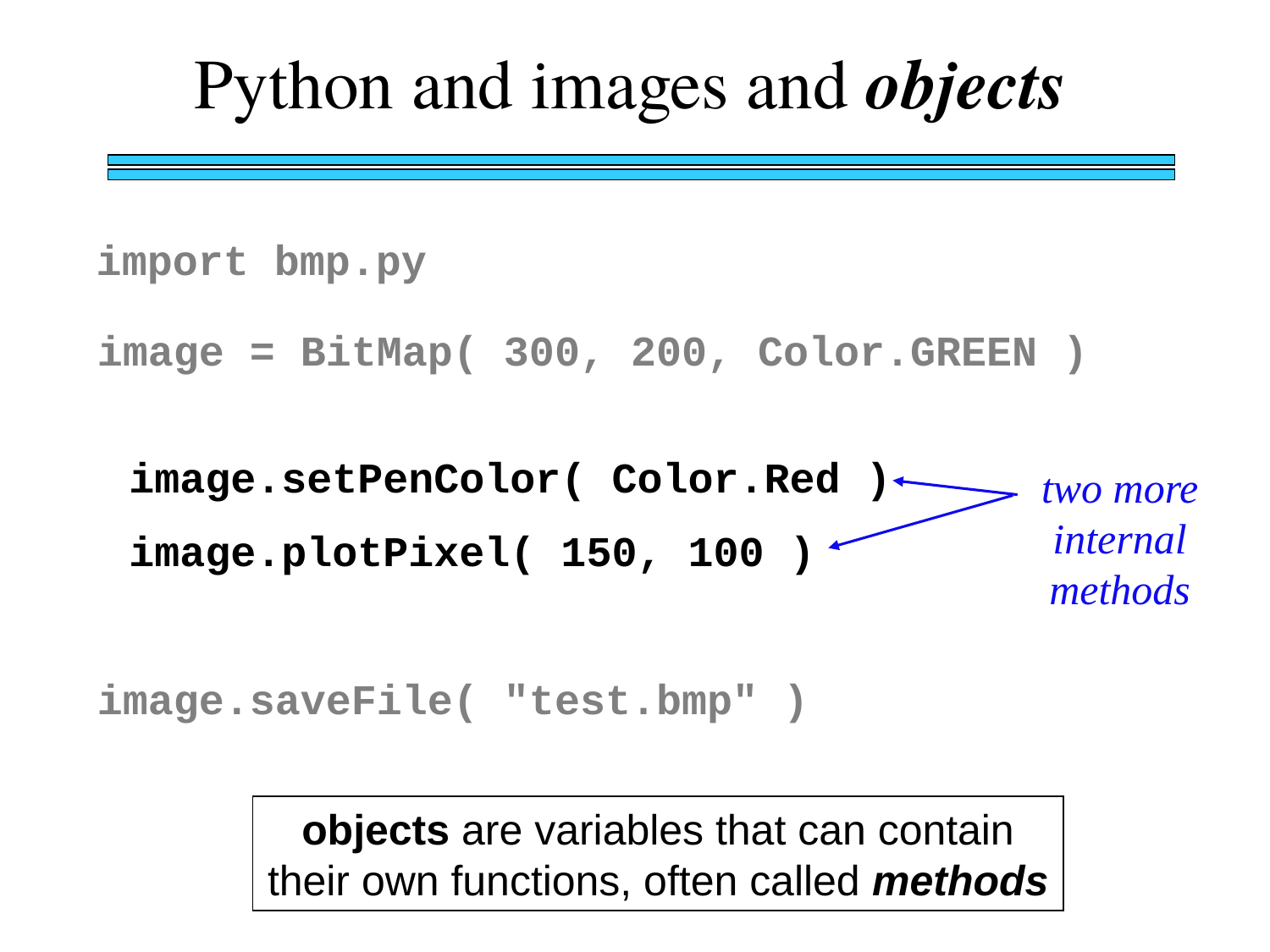

Python and images and objects

import bmp.py
image = BitMap( 300, 200, Color.GREEN )
image.setPenColor( Color.Red )
two more internal methods

image.plotPixel( 150, 100 )
image.saveFile( "test.bmp" )
objects are variables that can contain their own functions, often called methods